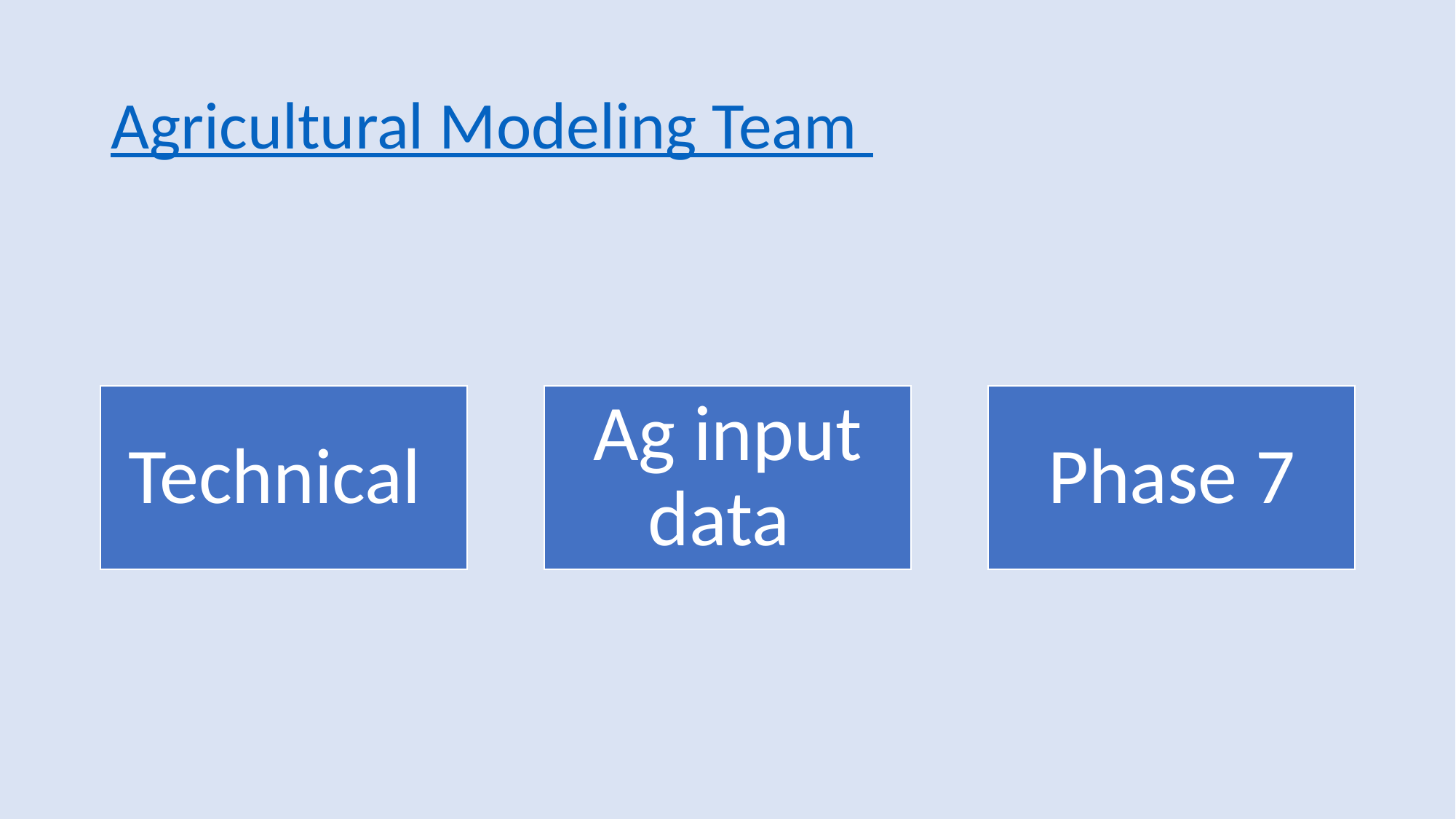

# Agricultural Modeling Team
Technical
Ag input data
Phase 7